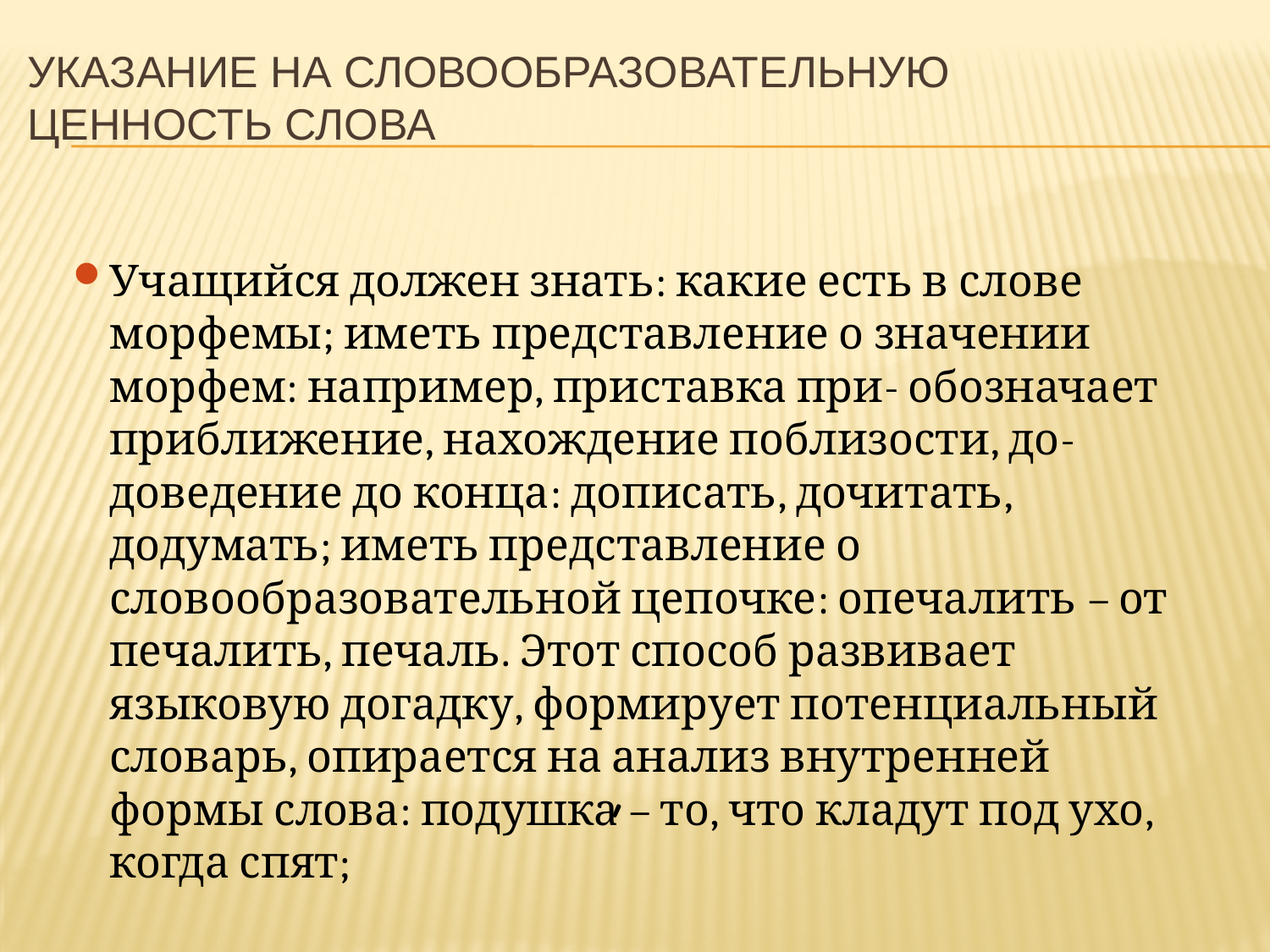

# Указание на словообразовательную ценность слова
Учащийся должен знать: какие есть в слове морфемы; иметь представление о значении морфем: например, приставка при- обозначает приближение, нахождение поблизости, до-  доведение до конца: дописать, дочитать, додумать; иметь представление о словообразовательной цепочке: опечалить – от печалить, печаль. Этот способ развивает языковую догадку, формирует потенциальный словарь, опирается на анализ внутренней формы слова: подушка – то, что кладут под ухо,   когда спят;

,